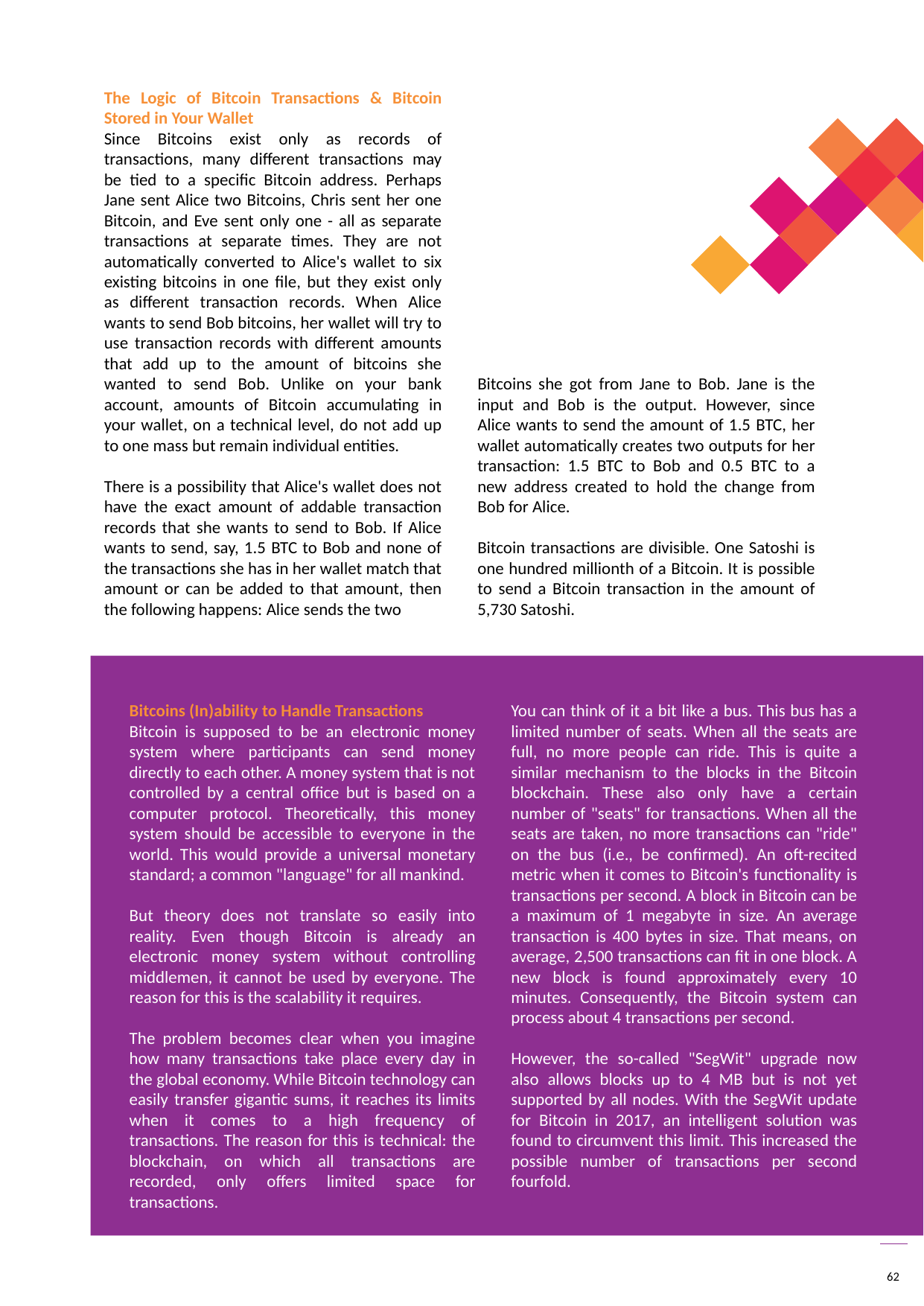

The Logic of Bitcoin Transactions & Bitcoin Stored in Your Wallet
Since Bitcoins exist only as records of transactions, many different transactions may be tied to a specific Bitcoin address. Perhaps Jane sent Alice two Bitcoins, Chris sent her one Bitcoin, and Eve sent only one - all as separate transactions at separate times. They are not automatically converted to Alice's wallet to six existing bitcoins in one file, but they exist only as different transaction records. When Alice wants to send Bob bitcoins, her wallet will try to use transaction records with different amounts that add up to the amount of bitcoins she wanted to send Bob. Unlike on your bank account, amounts of Bitcoin accumulating in your wallet, on a technical level, do not add up to one mass but remain individual entities.

There is a possibility that Alice's wallet does not have the exact amount of addable transaction records that she wants to send to Bob. If Alice wants to send, say, 1.5 BTC to Bob and none of the transactions she has in her wallet match that amount or can be added to that amount, then the following happens: Alice sends the two

Bitcoins she got from Jane to Bob. Jane is the input and Bob is the output. However, since Alice wants to send the amount of 1.5 BTC, her wallet automatically creates two outputs for her transaction: 1.5 BTC to Bob and 0.5 BTC to a new address created to hold the change from Bob for Alice.

Bitcoin transactions are divisible. One Satoshi is one hundred millionth of a Bitcoin. It is possible to send a Bitcoin transaction in the amount of 5,730 Satoshi.

Bitcoins (In)ability to Handle Transactions
Bitcoin is supposed to be an electronic money system where participants can send money directly to each other. A money system that is not controlled by a central office but is based on a computer protocol. Theoretically, this money system should be accessible to everyone in the world. This would provide a universal monetary standard; a common "language" for all mankind.

But theory does not translate so easily into reality. Even though Bitcoin is already an electronic money system without controlling middlemen, it cannot be used by everyone. The reason for this is the scalability it requires.

The problem becomes clear when you imagine how many transactions take place every day in the global economy. While Bitcoin technology can easily transfer gigantic sums, it reaches its limits when it comes to a high frequency of transactions. The reason for this is technical: the blockchain, on which all transactions are recorded, only offers limited space for transactions.

You can think of it a bit like a bus. This bus has a limited number of seats. When all the seats are full, no more people can ride. This is quite a similar mechanism to the blocks in the Bitcoin blockchain. These also only have a certain number of "seats" for transactions. When all the seats are taken, no more transactions can "ride" on the bus (i.e., be confirmed). An oft-recited metric when it comes to Bitcoin's functionality is transactions per second. A block in Bitcoin can be a maximum of 1 megabyte in size. An average transaction is 400 bytes in size. That means, on average, 2,500 transactions can fit in one block. A new block is found approximately every 10 minutes. Consequently, the Bitcoin system can process about 4 transactions per second.

However, the so-called "SegWit" upgrade now also allows blocks up to 4 MB but is not yet supported by all nodes. With the SegWit update for Bitcoin in 2017, an intelligent solution was found to circumvent this limit. This increased the possible number of transactions per second fourfold.

62